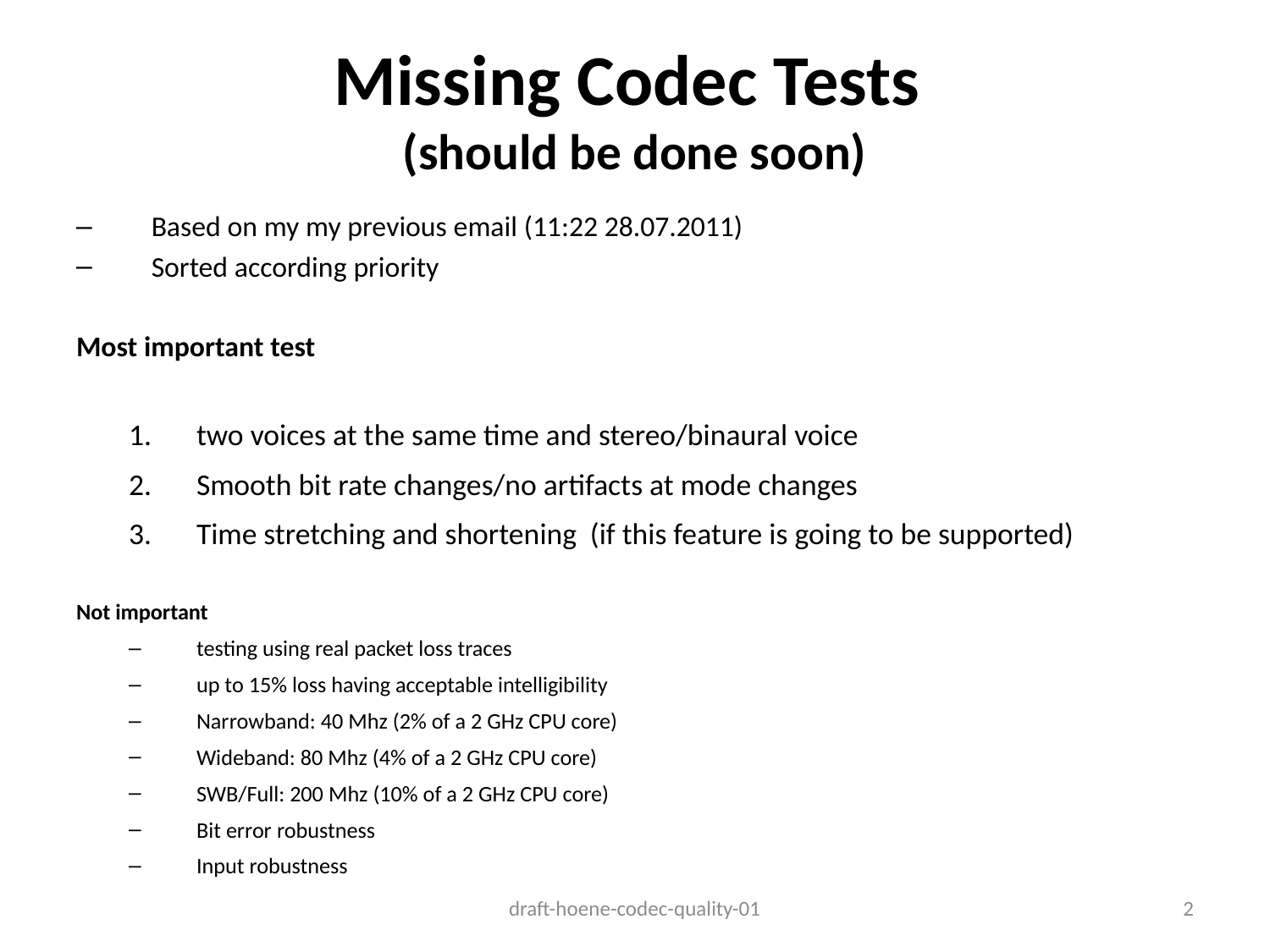

# Missing Codec Tests (should be done soon)
Based on my my previous email (11:22 28.07.2011)
Sorted according priority

Most important test

two voices at the same time and stereo/binaural voice
Smooth bit rate changes/no artifacts at mode changes
Time stretching and shortening  (if this feature is going to be supported)

Not important
testing using real packet loss traces
up to 15% loss having acceptable intelligibility
Narrowband: 40 Mhz (2% of a 2 GHz CPU core)
Wideband: 80 Mhz (4% of a 2 GHz CPU core)
SWB/Full: 200 Mhz (10% of a 2 GHz CPU core)
Bit error robustness
Input robustness

draft-hoene-codec-quality-01
2